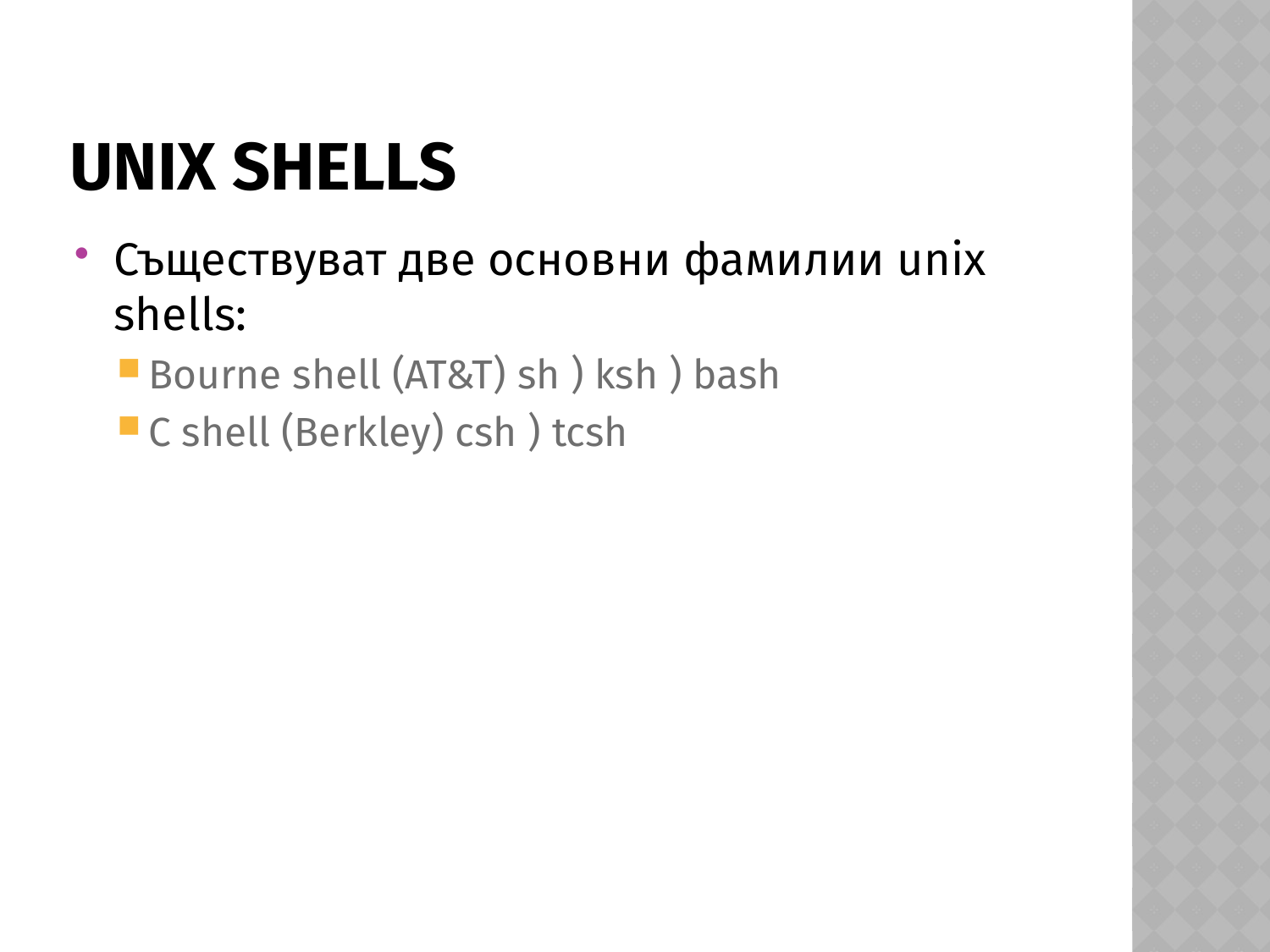

# UNIX shells
Съществуват две основни фамилии unix shells:
Bourne shell (AT&T) sh ) ksh ) bash
C shell (Berkley) csh ) tcsh